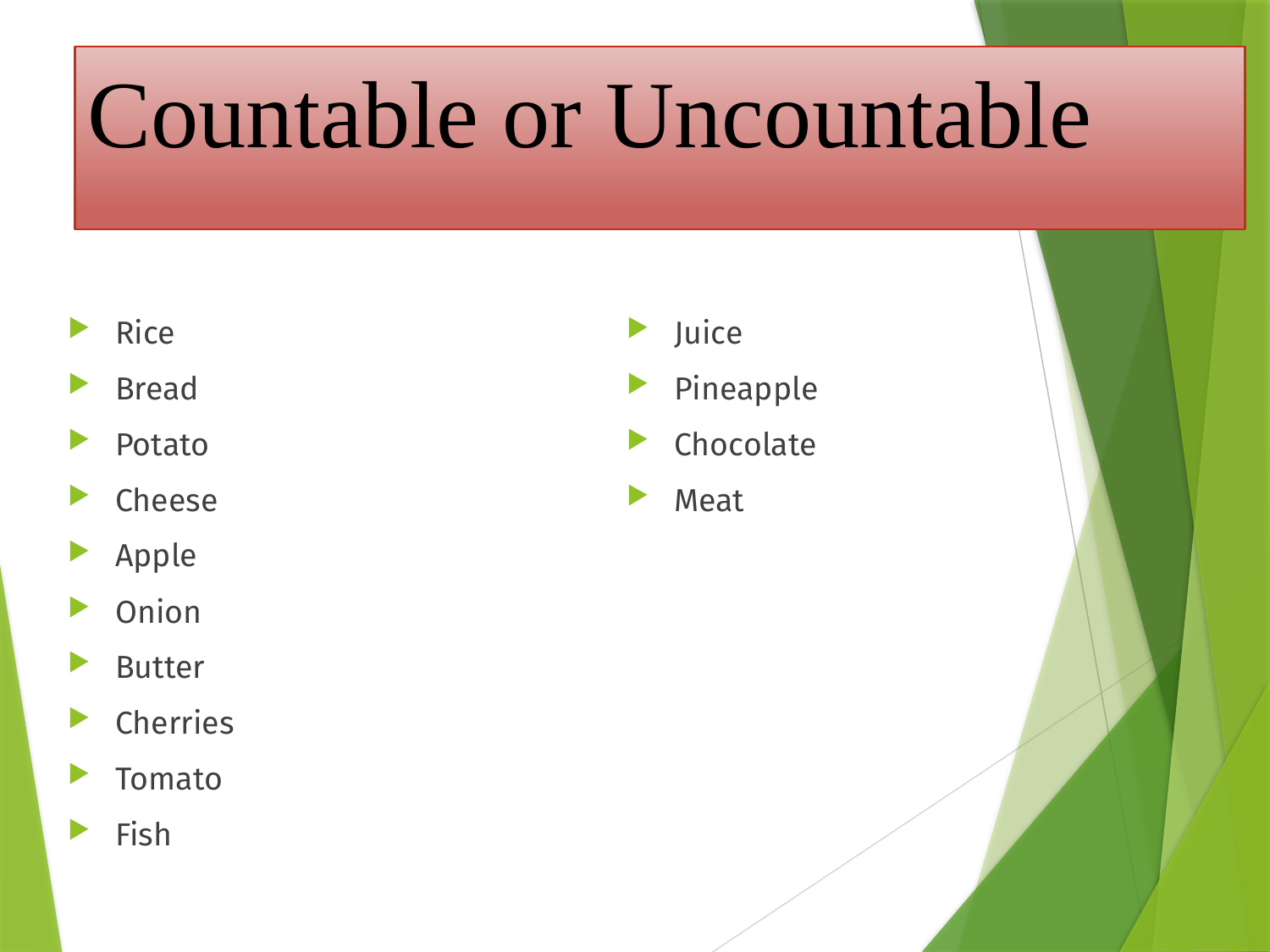

# Countable or Uncountable
Rice
Bread
Potato
Cheese
Apple
Onion
Butter
Cherries
Tomato
Fish
Juice
Pineapple
Chocolate
Meat